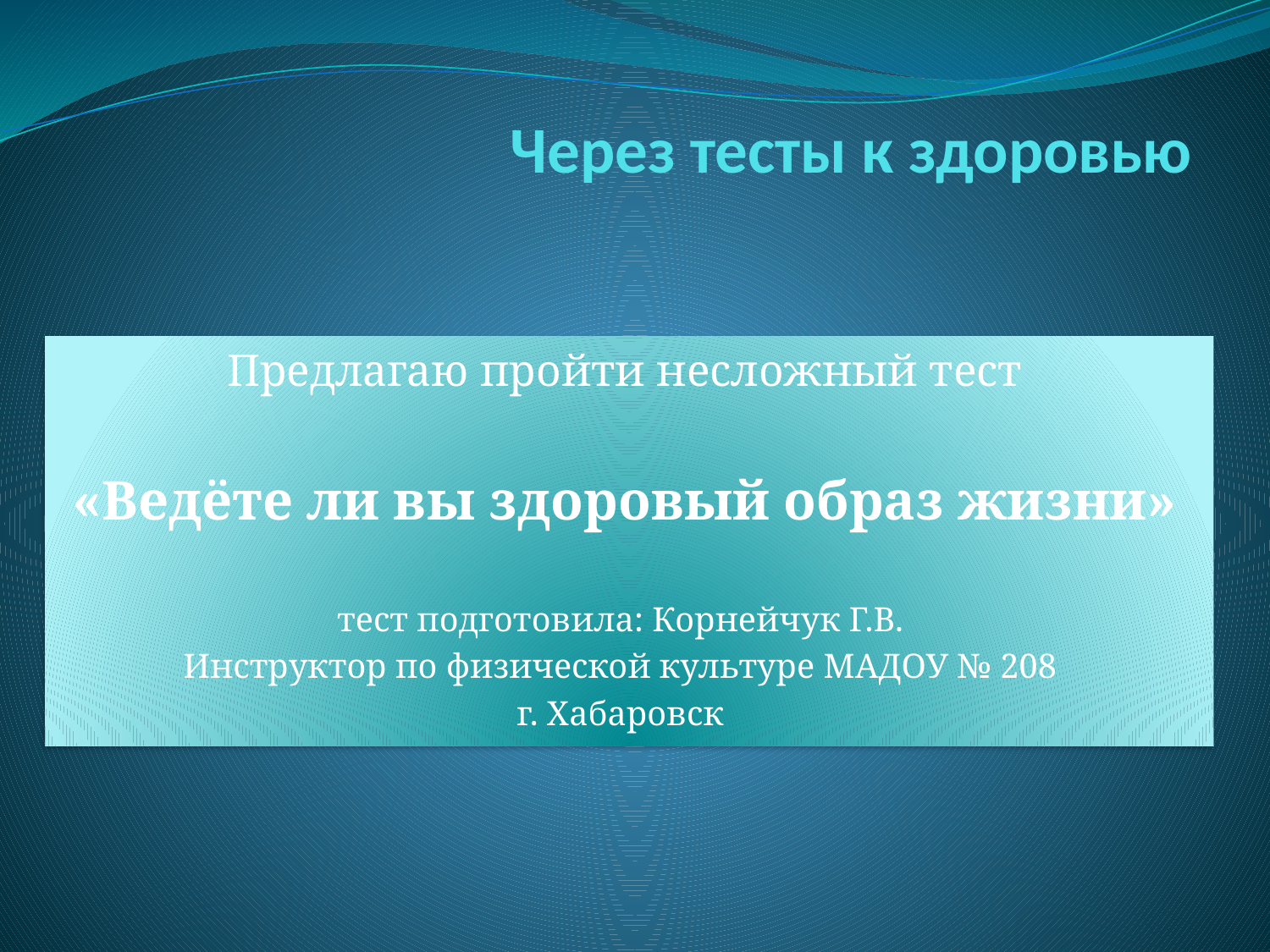

# Через тесты к здоровью
Предлагаю пройти несложный тест

«Ведёте ли вы здоровый образ жизни»

тест подготовила: Корнейчук Г.В.
Инструктор по физической культуре МАДОУ № 208
г. Хабаровск